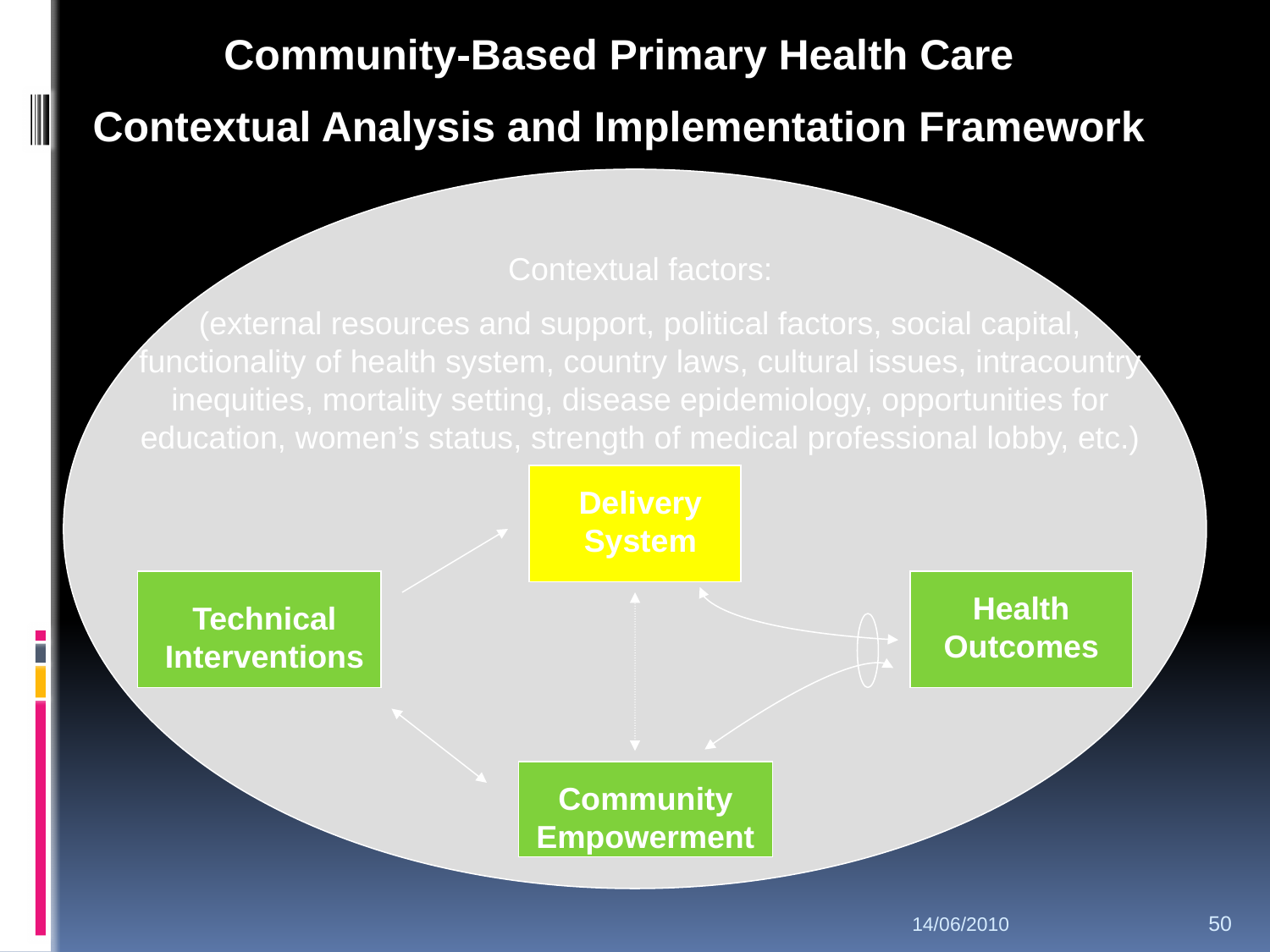

Community-Based Primary Health Care
Contextual Analysis and Implementation Framework

Contextual factors:
(external resources and support, political factors, social capital, functionality of health system, country laws, cultural issues, intracountry inequities, mortality setting, disease epidemiology, opportunities for education, women’s status, strength of medical professional lobby, etc.)

Delivery System

Health Outcomes
Technical Interventions

Community Empowerment
14/06/2010
50